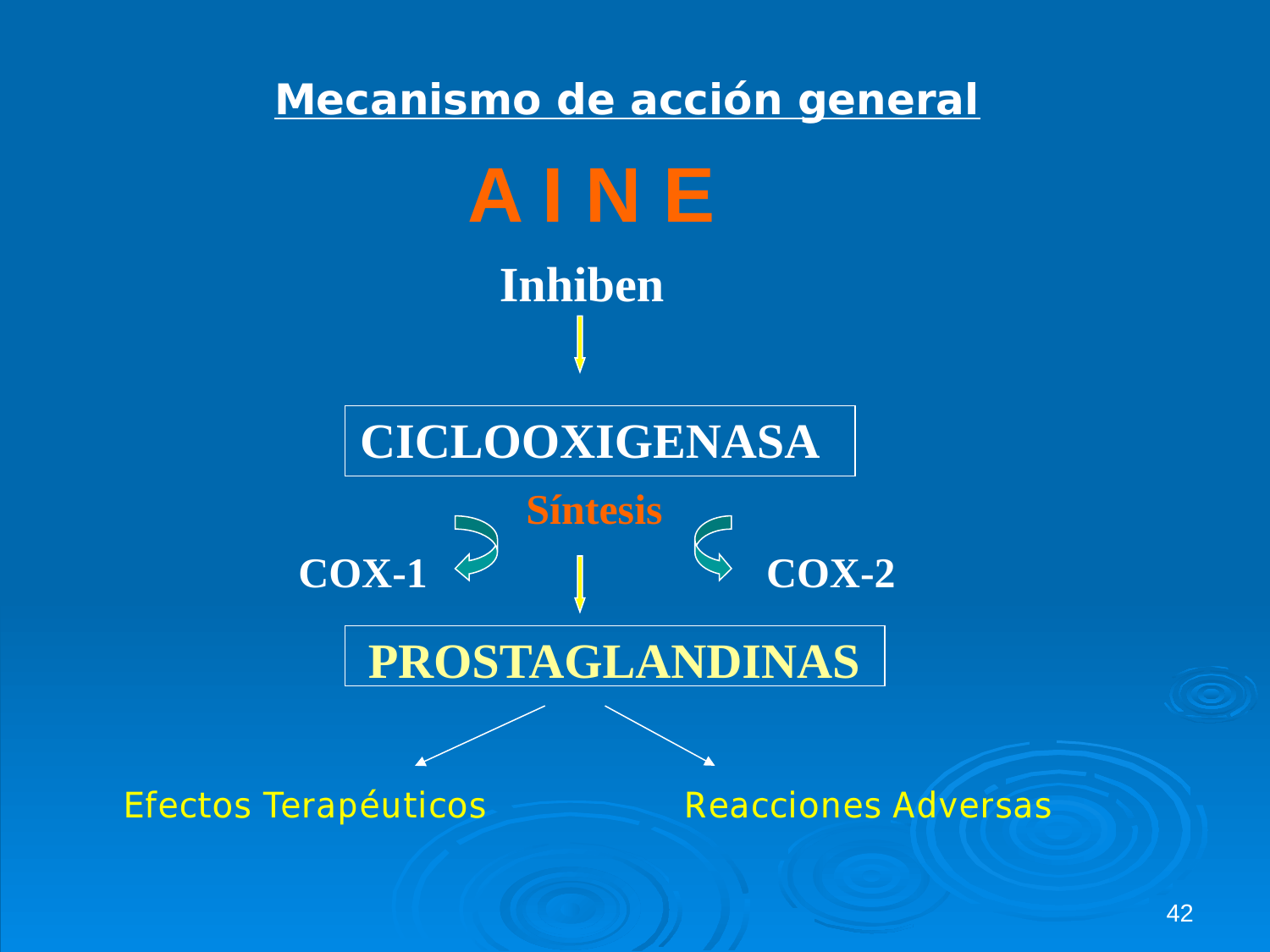

Mecanismo de acción general
# A I N E
   Inhiben

   CICLOOXIGENASA

 Síntesis

COX-1                                COX-2

     PROSTAGLANDINAS

  Efectos Terapéuticos                   Reacciones Adversas
42